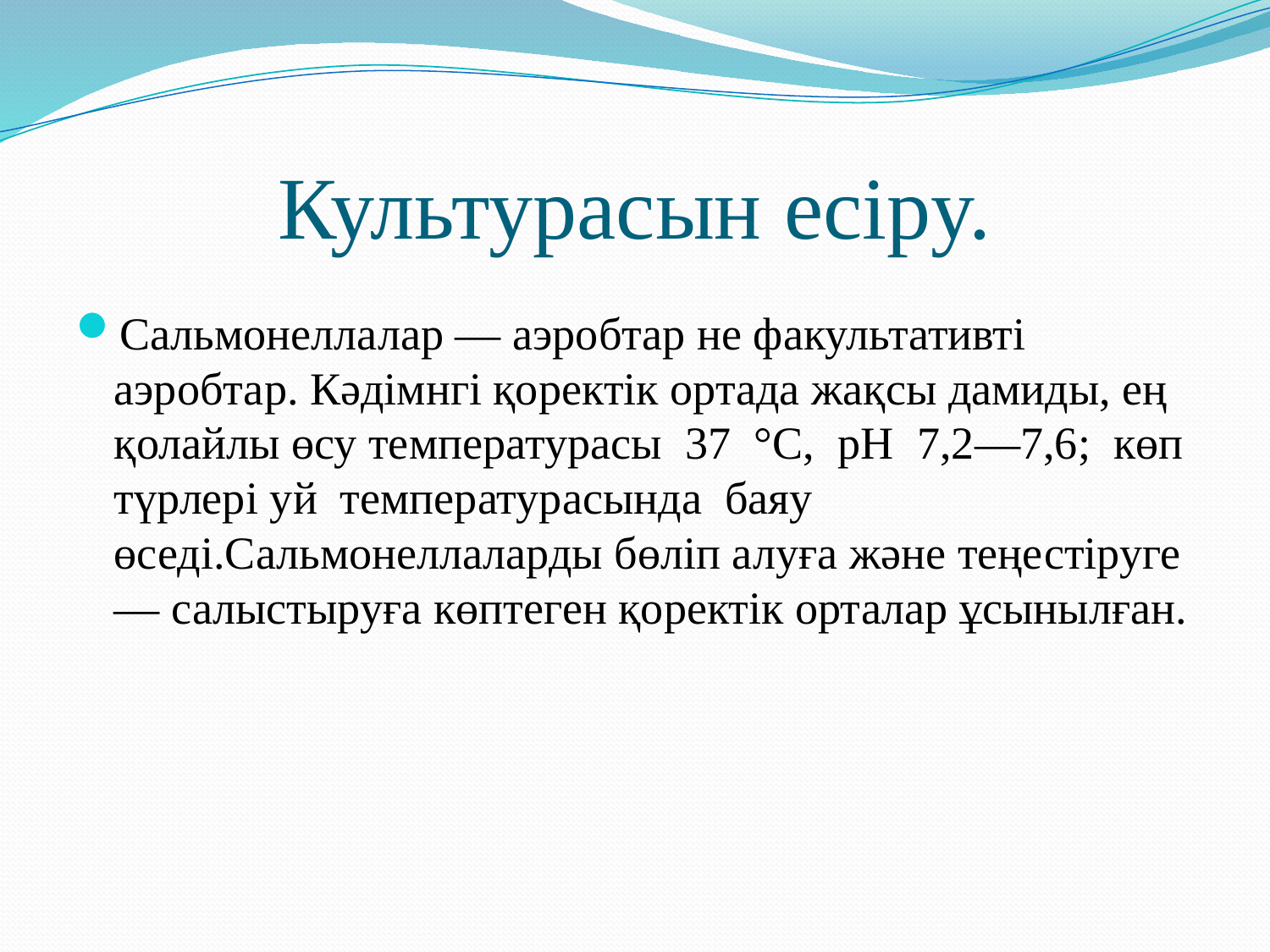

# Культурасын ecipy.
Сальмонеллалар — аэробтар не факультативті аэробтар. Кәдімнгі қоректік ортада жақсы дамиды, ең қолайлы өсу температурасы  37  °С,  pH  7,2—7,6;  көп түрлері уй  температурасында  баяу өседі.Сальмонеллаларды бөліп алуға және теңестіруге — салыстыруға көптеген қоректік орталар ұсынылған.